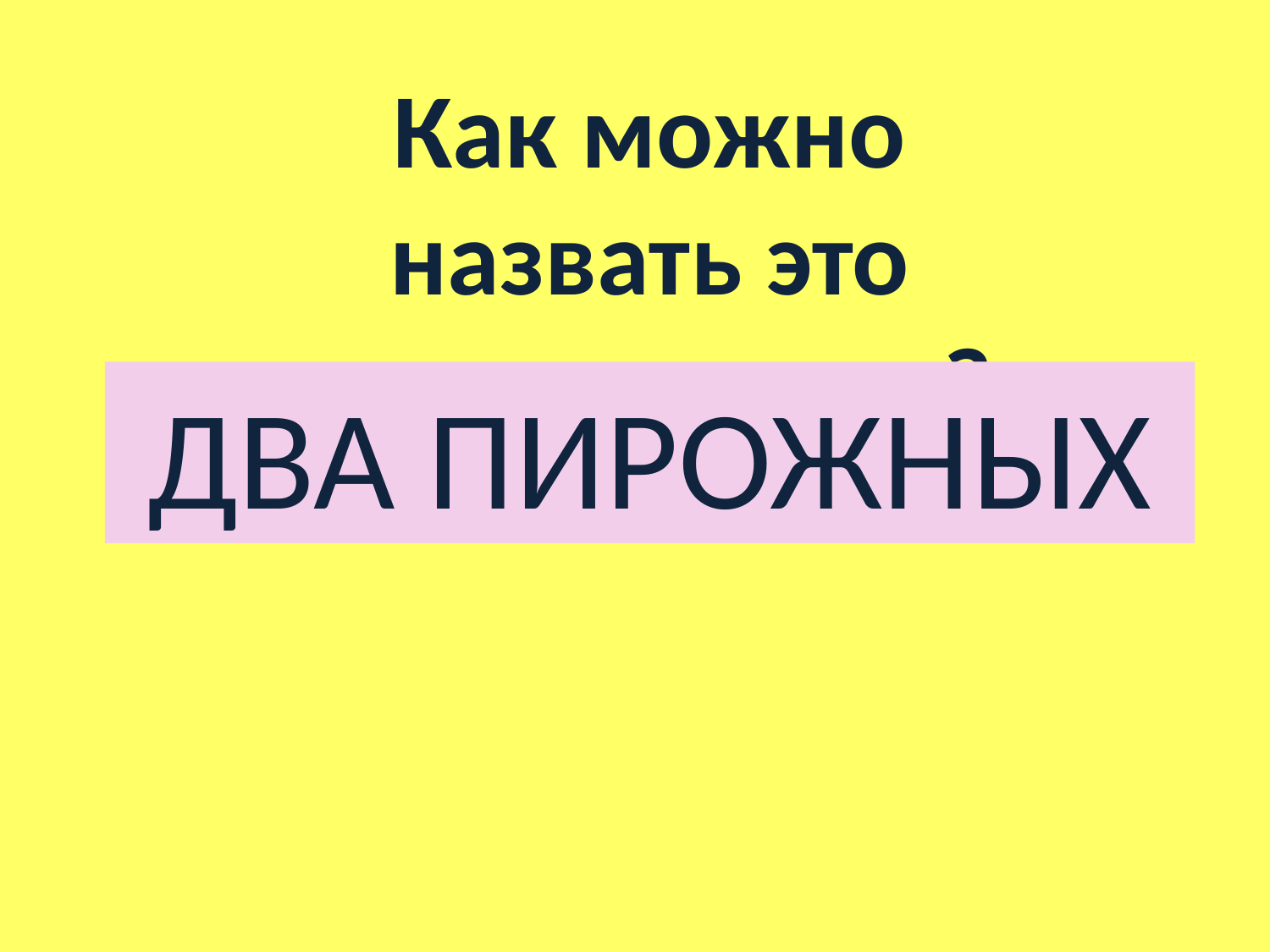

Как можно назвать это произведение?
ДВА ПИРОЖНЫХ